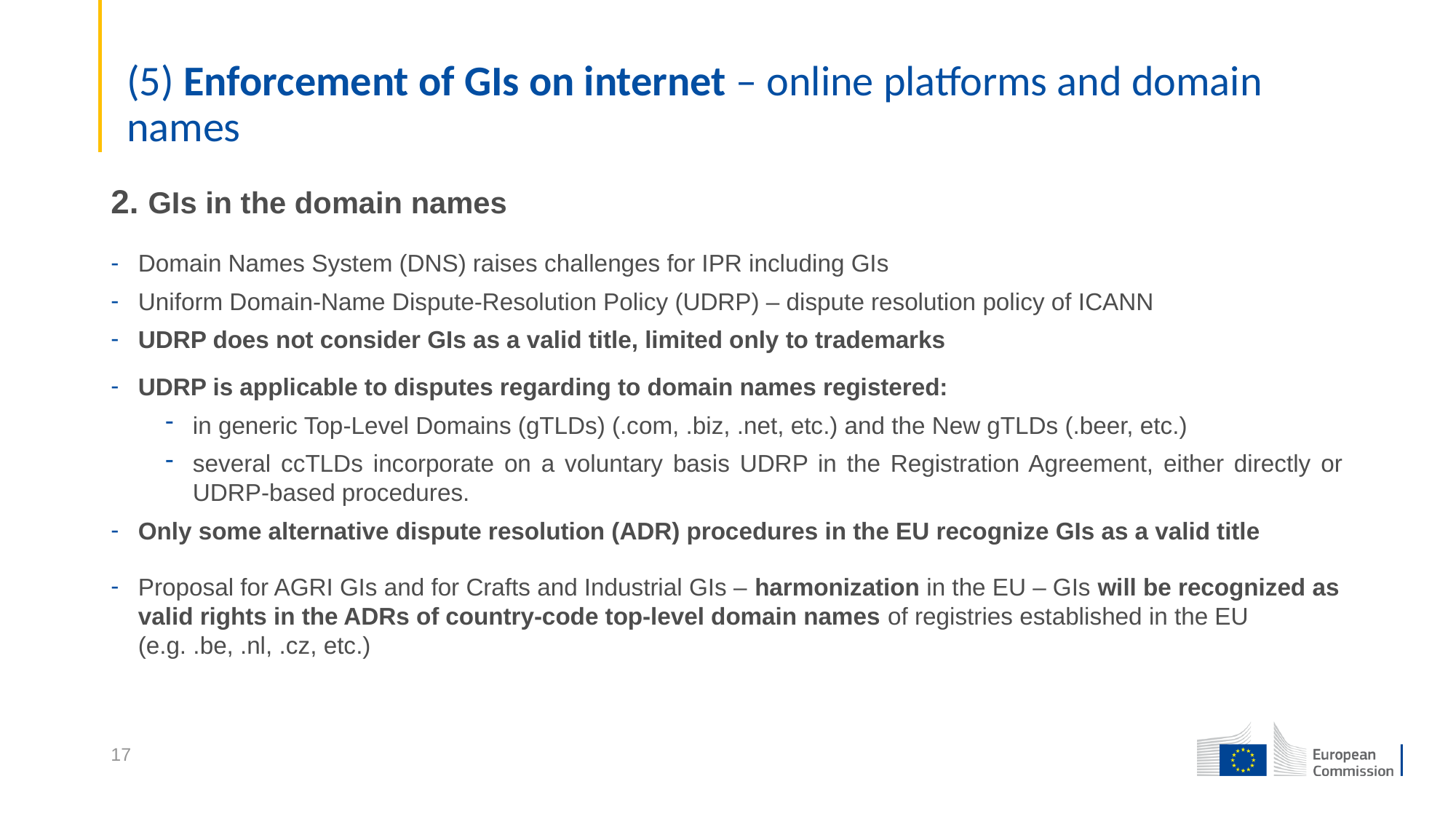

# (5) Enforcement of GIs on internet – online platforms and domain names
2. GIs in the domain names
Domain Names System (DNS) raises challenges for IPR including GIs
Uniform Domain-Name Dispute-Resolution Policy (UDRP) – dispute resolution policy of ICANN
UDRP does not consider GIs as a valid title, limited only to trademarks
UDRP is applicable to disputes regarding to domain names registered:
in generic Top-Level Domains (gTLDs) (.com, .biz, .net, etc.) and the New gTLDs (.beer, etc.)
several ccTLDs incorporate on a voluntary basis UDRP in the Registration Agreement, either directly or UDRP-based procedures.
Only some alternative dispute resolution (ADR) procedures in the EU recognize GIs as a valid title
Proposal for AGRI GIs and for Crafts and Industrial GIs – harmonization in the EU – GIs will be recognized as valid rights in the ADRs of country-code top-level domain names of registries established in the EU (e.g. .be, .nl, .cz, etc.)

17